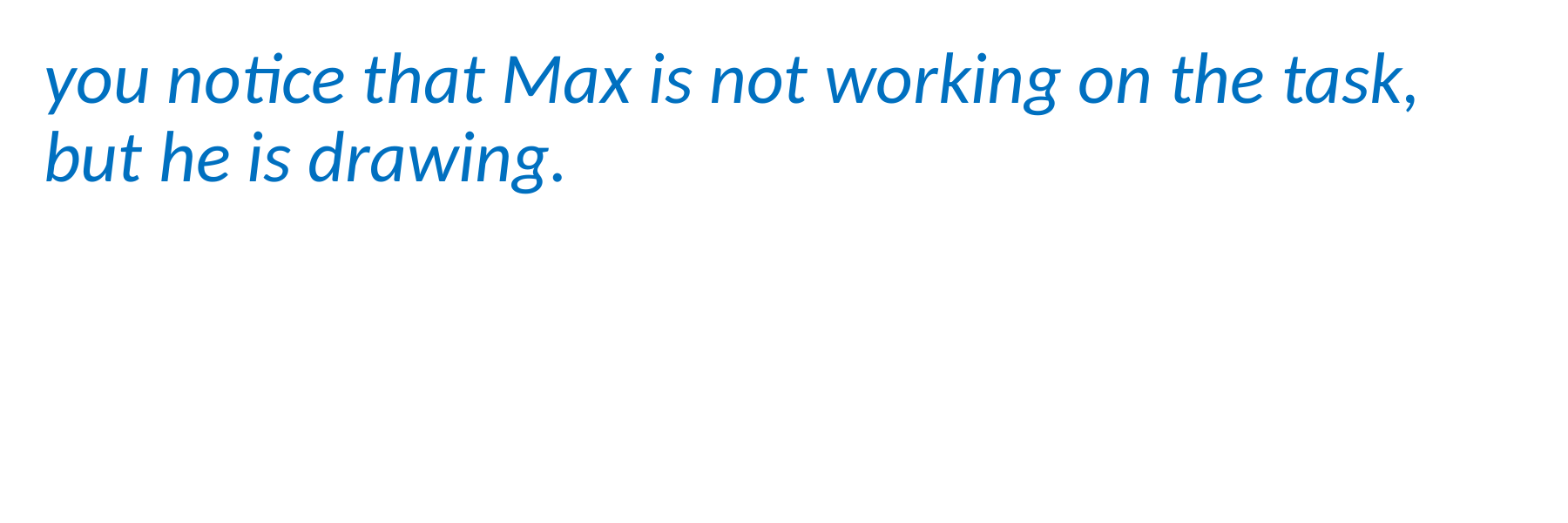

you notice that Max is not working on the task, but he is drawing.